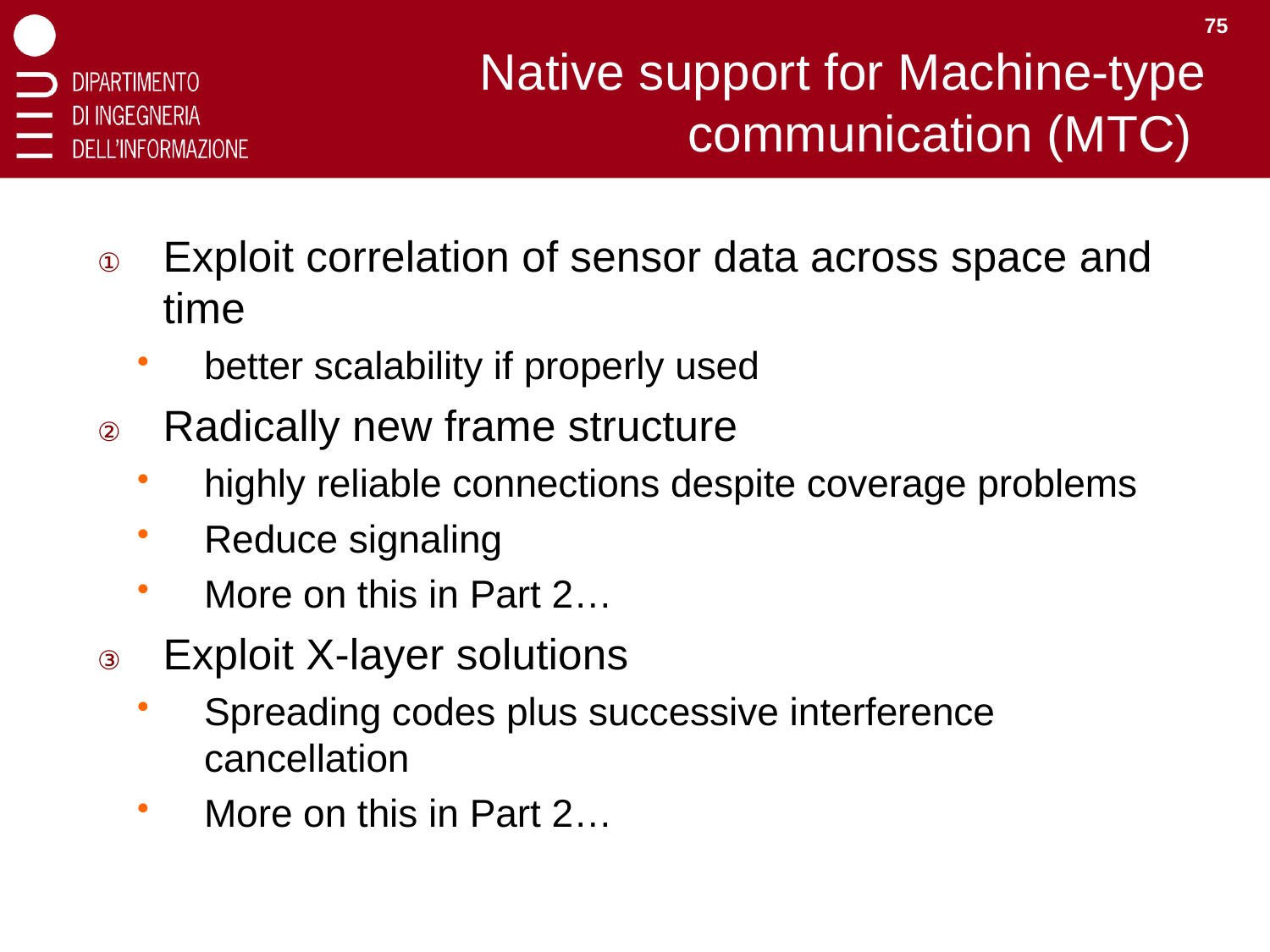

75
# Native support for Machine-type communication (MTC)
Exploit correlation of sensor data across space and time
better scalability if properly used
Radically new frame structure
highly reliable connections despite coverage problems
Reduce signaling
More on this in Part 2…
Exploit X-layer solutions
Spreading codes plus successive interference cancellation
More on this in Part 2…